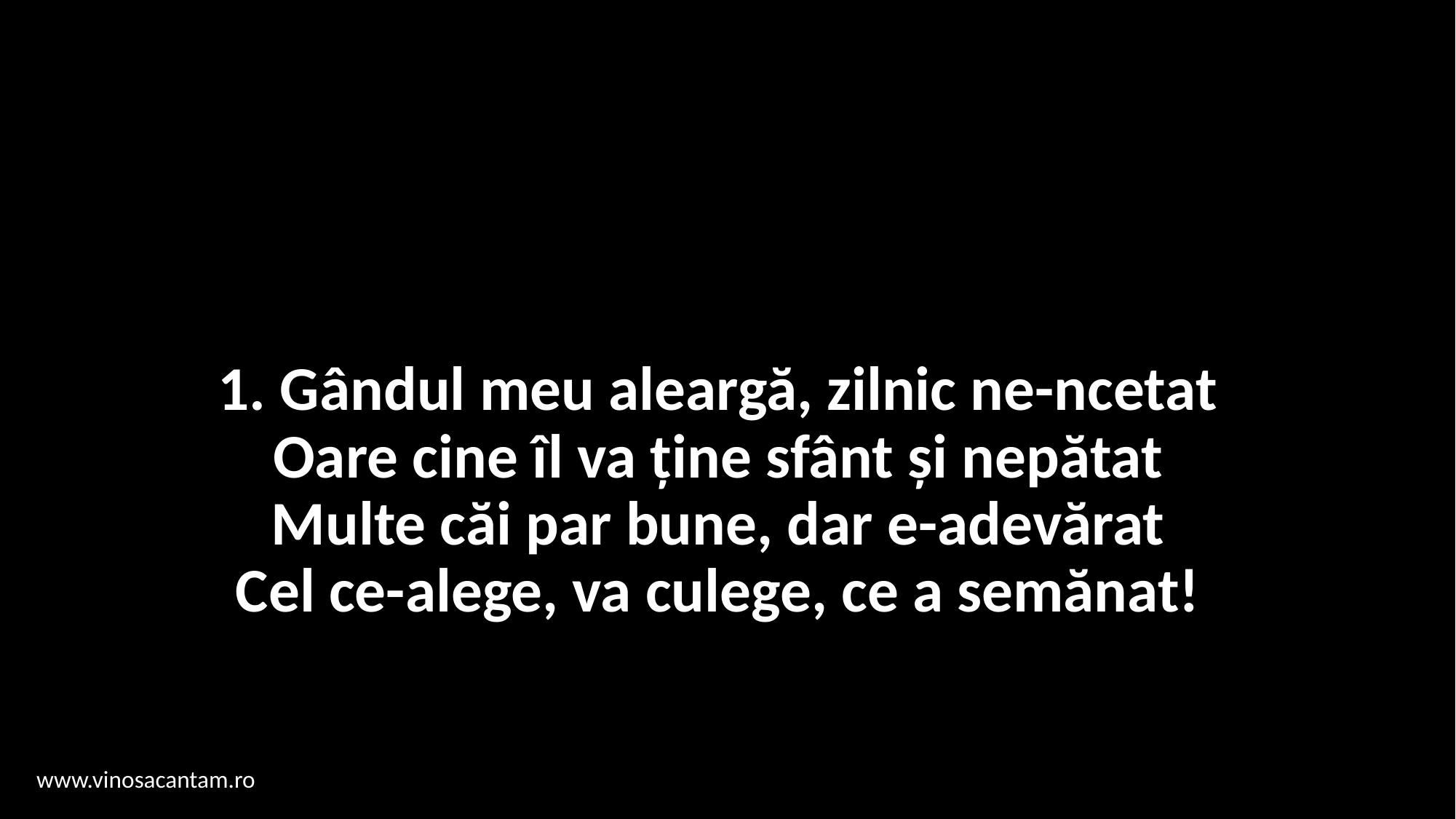

# 1. Gândul meu aleargă, zilnic ne-ncetat Oare cine îl va ține sfânt și nepătat Multe căi par bune, dar e-adevărat Cel ce-alege, va culege, ce a semănat!
www.vinosacantam.ro